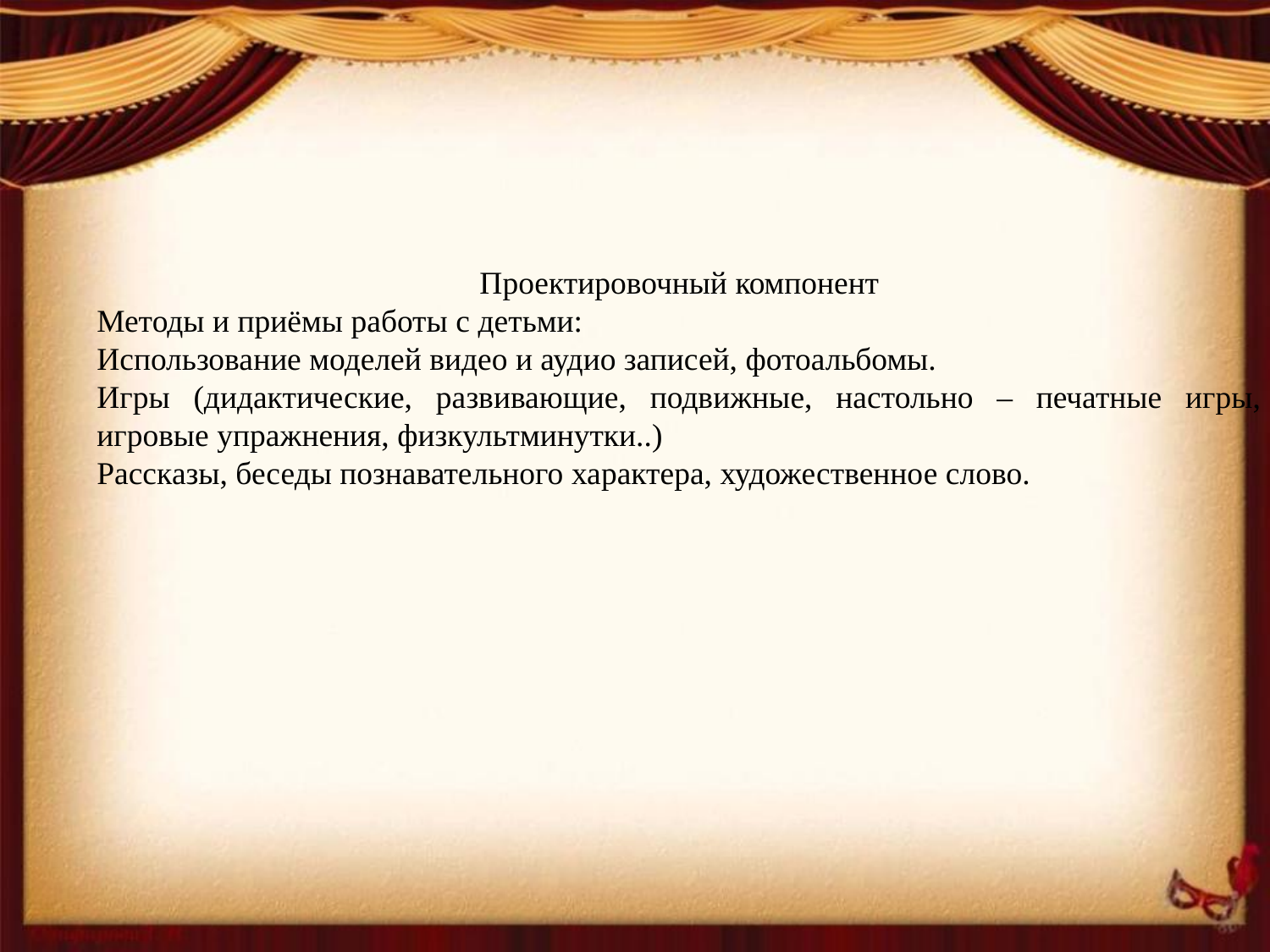

Проектировочный компонент
Методы и приёмы работы с детьми:
Использование моделей видео и аудио записей, фотоальбомы.
Игры (дидактические, развивающие, подвижные, настольно – печатные игры, игровые упражнения, физкультминутки..)
Рассказы, беседы познавательного характера, художественное слово.